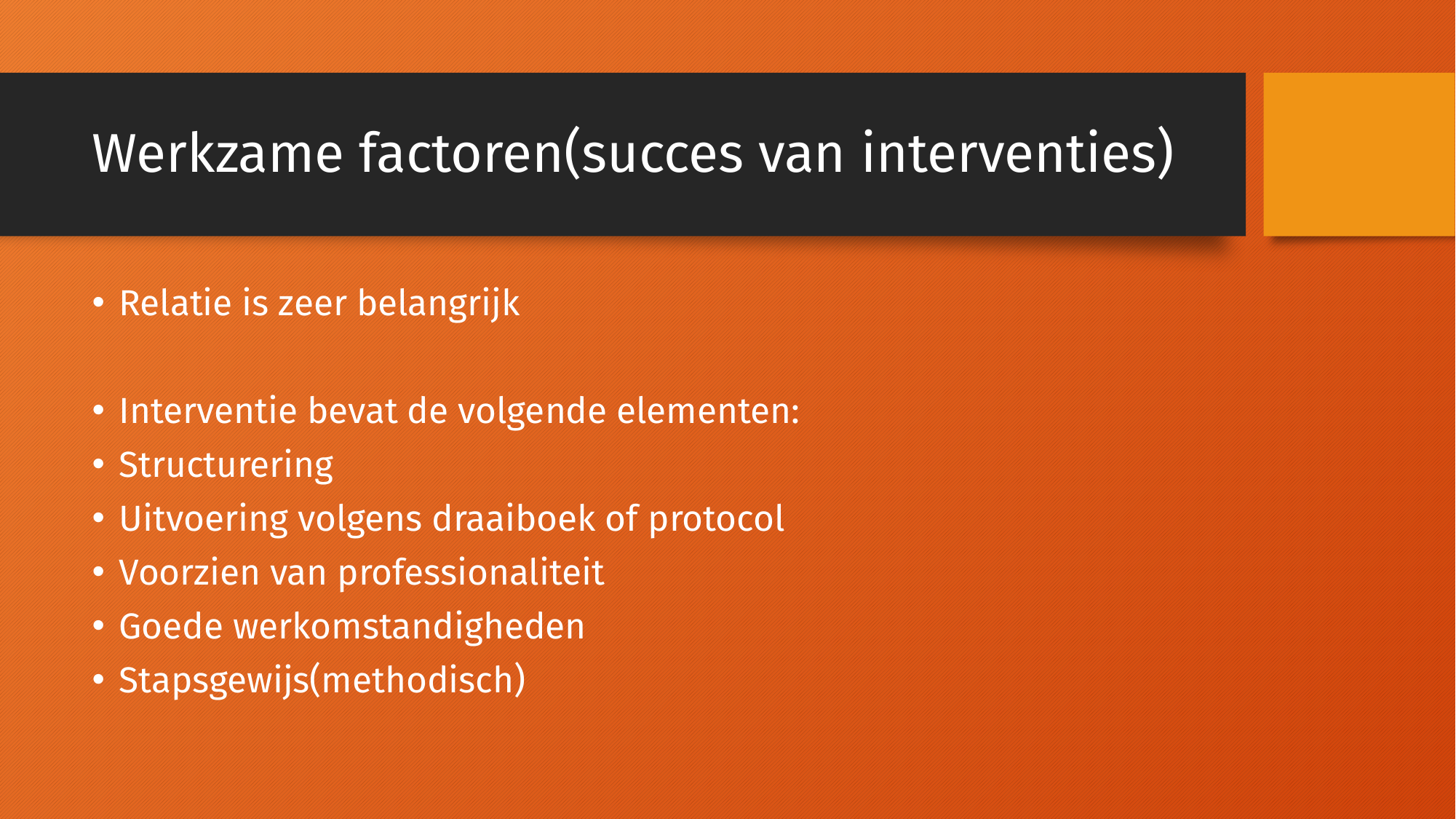

# Werkzame factoren(succes van interventies)
Relatie is zeer belangrijk

Interventie bevat de volgende elementen:
Structurering
Uitvoering volgens draaiboek of protocol
Voorzien van professionaliteit
Goede werkomstandigheden
Stapsgewijs(methodisch)